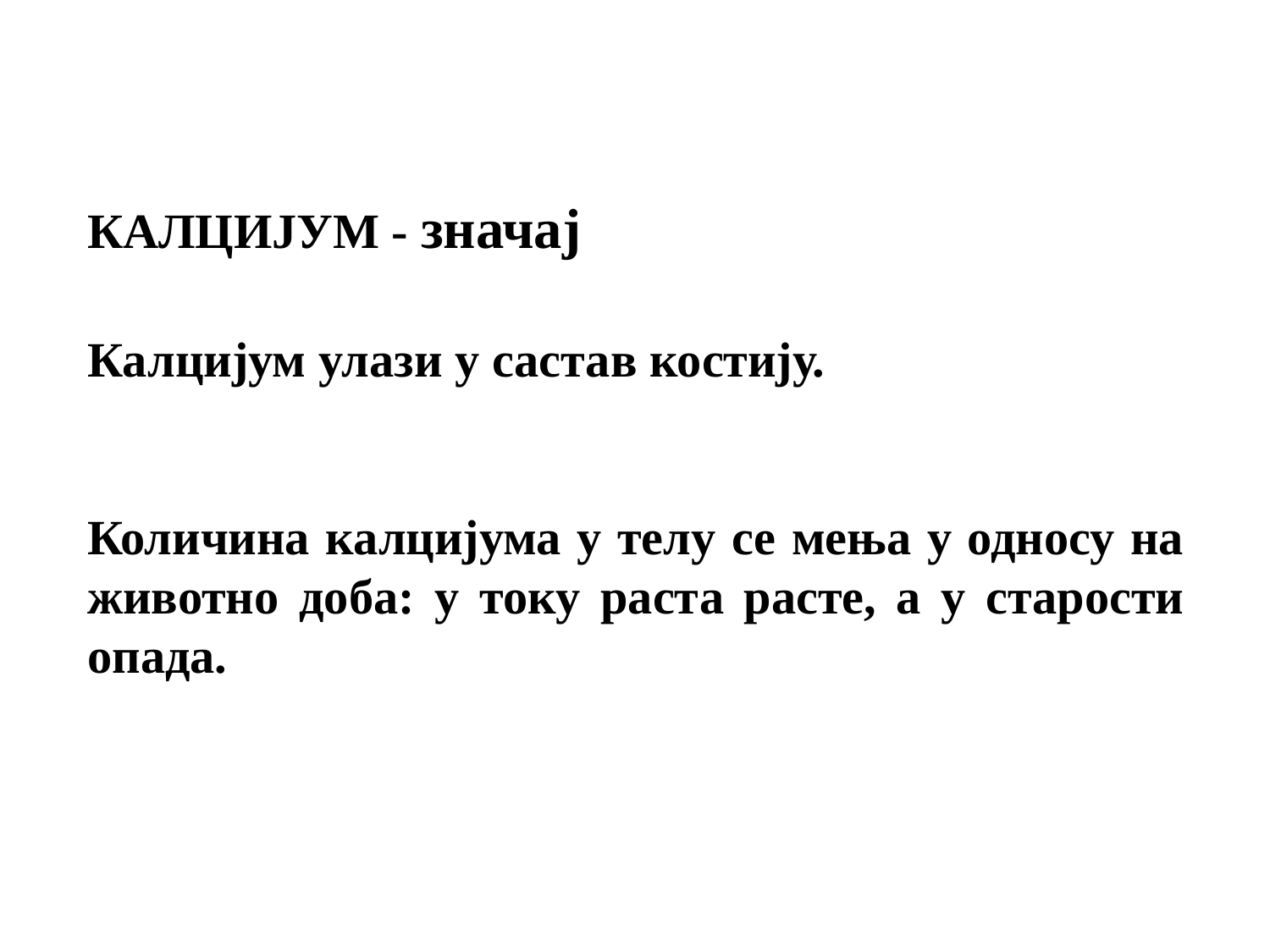

КАЛЦИЈУМ - значај

Калцијум улази у састав костију.

Количина калцијума у телу се мења у односу на животно доба: у току раста расте, а у старости опада.